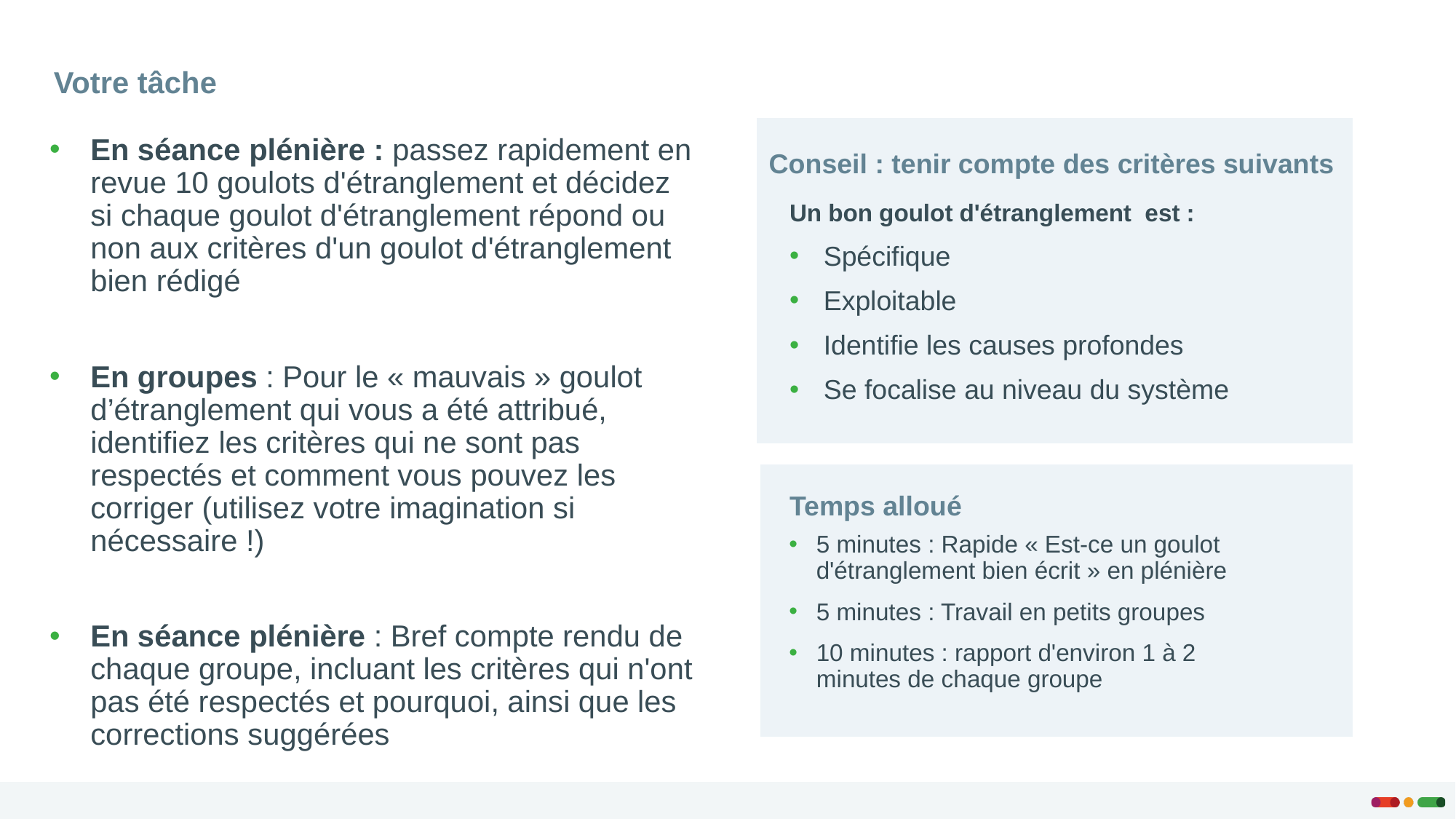

Votre tâche
Conseil : tenir compte des critères suivants

En séance plénière : passez rapidement en revue 10 goulots d'étranglement et décidez si chaque goulot d'étranglement répond ou non aux critères d'un goulot d'étranglement bien rédigé

En groupes : Pour le « mauvais » goulot d’étranglement qui vous a été attribué, identifiez les critères qui ne sont pas respectés et comment vous pouvez les corriger (utilisez votre imagination si nécessaire !)

En séance plénière : Bref compte rendu de chaque groupe, incluant les critères qui n'ont pas été respectés et pourquoi, ainsi que les corrections suggérées
Un bon goulot d'étranglement  est :
Spécifique
Exploitable
Identifie les causes profondes
Se focalise au niveau du système

Temps alloué
5 minutes : Rapide « Est-ce un goulot d'étranglement bien écrit » en plénière
5 minutes : Travail en petits groupes
10 minutes : rapport d'environ 1 à 2 minutes de chaque groupe